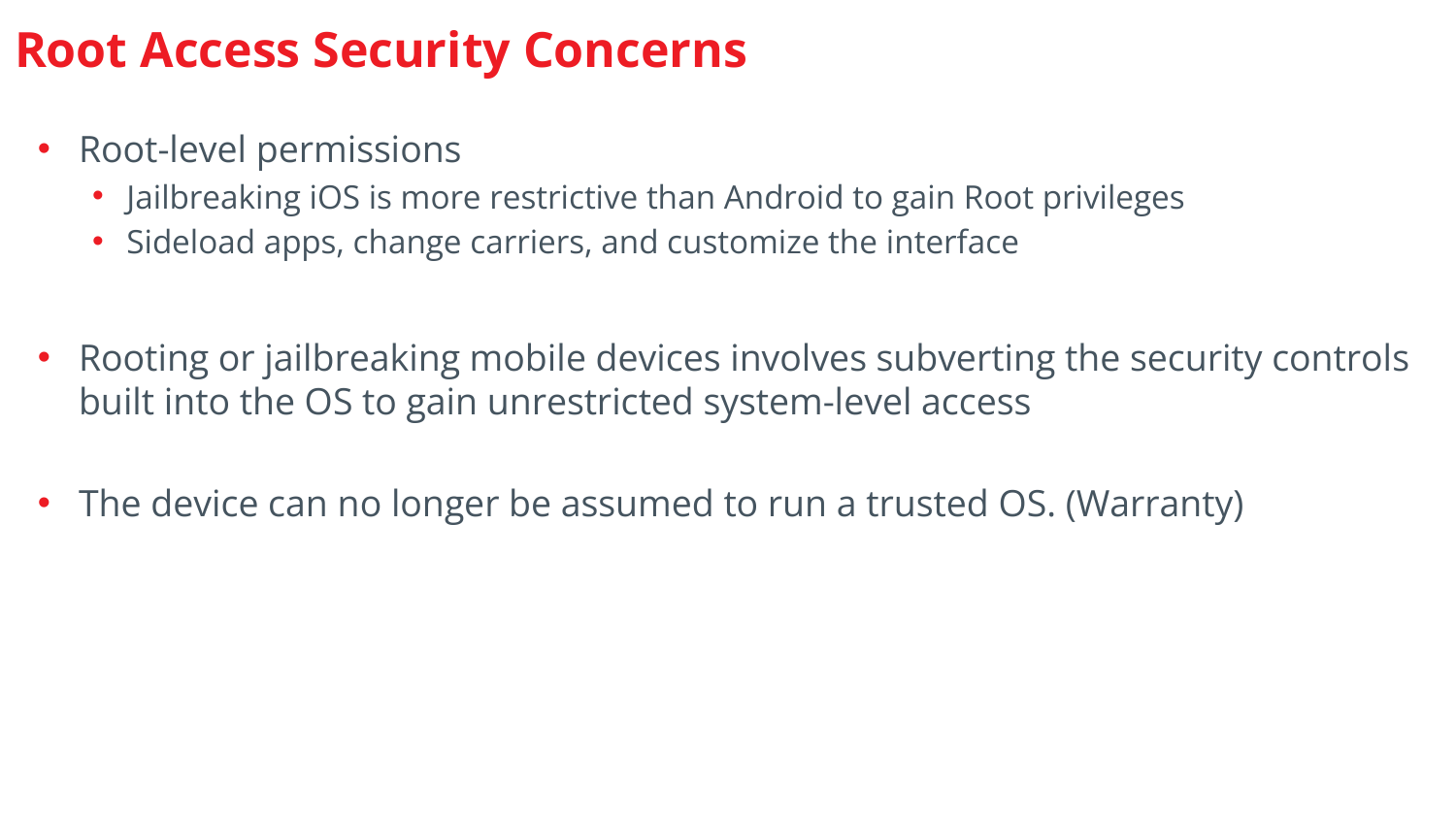

# Root Access Security Concerns
Root-level permissions
Jailbreaking iOS is more restrictive than Android to gain Root privileges
Sideload apps, change carriers, and customize the interface

Rooting or jailbreaking mobile devices involves subverting the security controls built into the OS to gain unrestricted system-level access

The device can no longer be assumed to run a trusted OS. (Warranty)